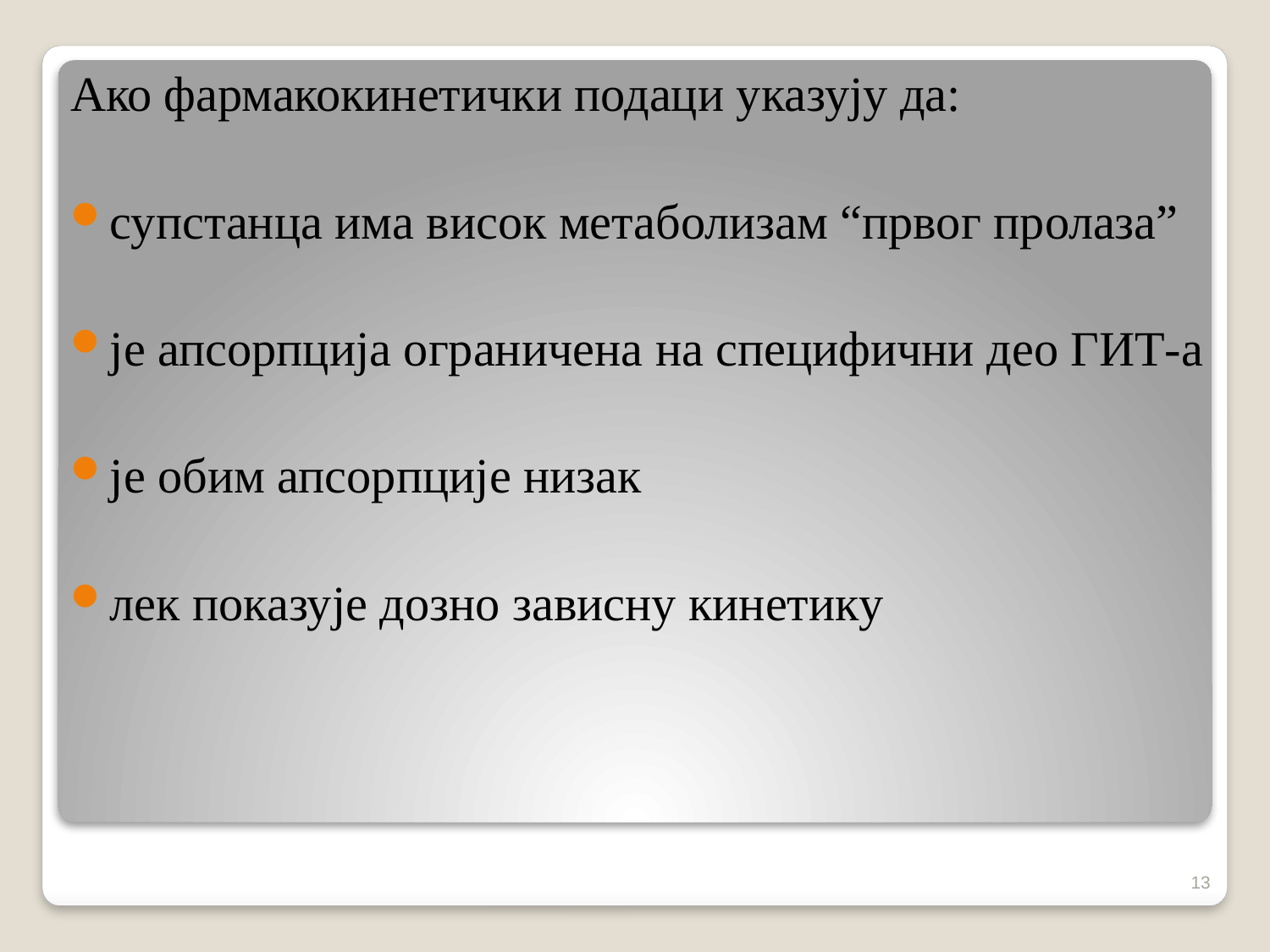

Ако фармакокинетички подаци указују да:

супстанца има висок метаболизам “првог пролаза”

је апсорпција ограничена на специфични део ГИТ-а

је обим апсорпције низак

лек показује дозно зависну кинетику

13